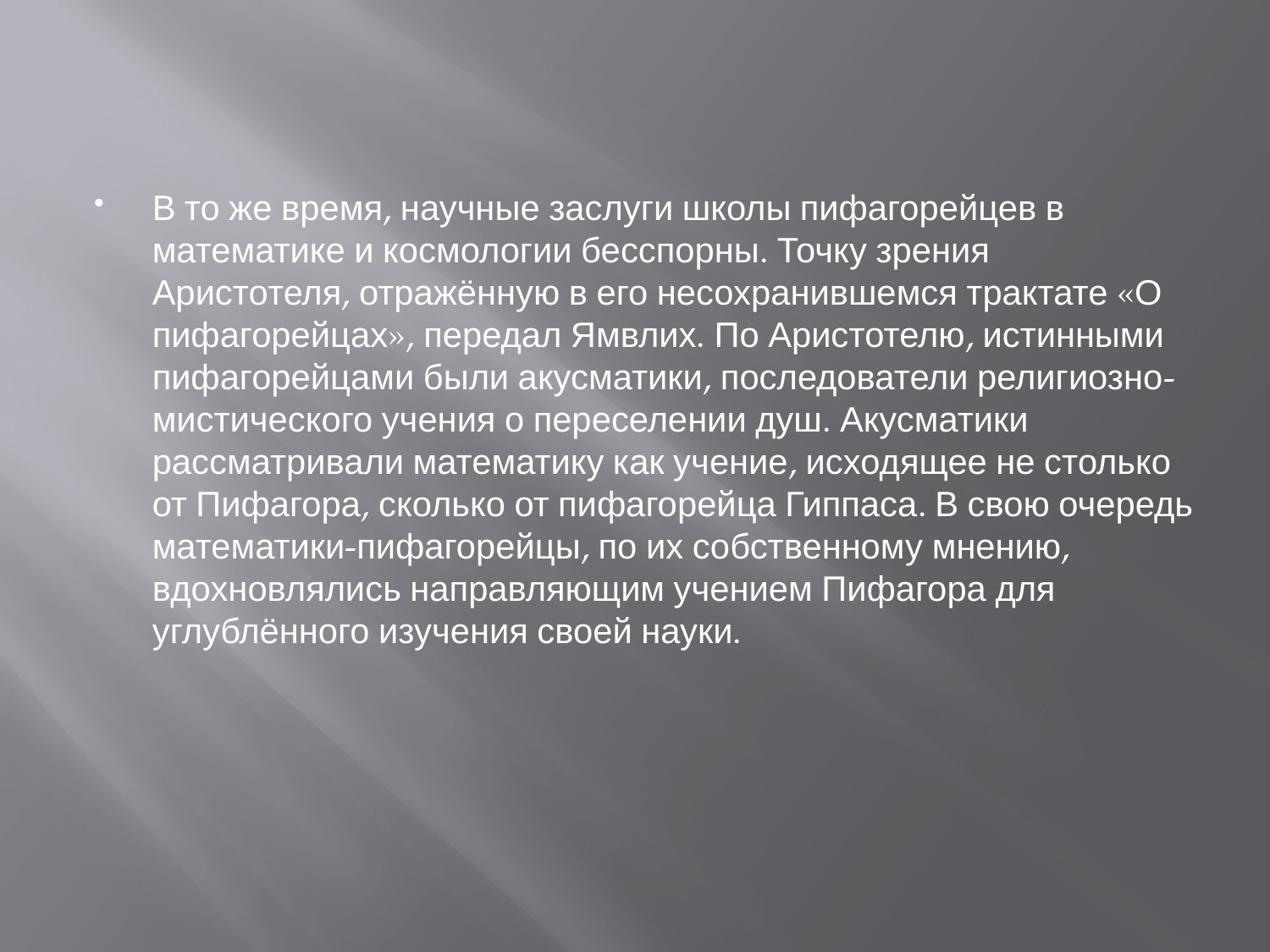

В то же время, научные заслуги школы пифагорейцев в математике и космологии бесспорны. Точку зрения Аристотеля, отражённую в его несохранившемся трактате «О пифагорейцах», передал Ямвлих. По Аристотелю, истинными пифагорейцами были акусматики, последователи религиозно-мистического учения о переселении душ. Акусматики рассматривали математику как учение, исходящее не столько от Пифагора, сколько от пифагорейца Гиппаса. В свою очередь математики-пифагорейцы, по их собственному мнению, вдохновлялись направляющим учением Пифагора для углублённого изучения своей науки.
#